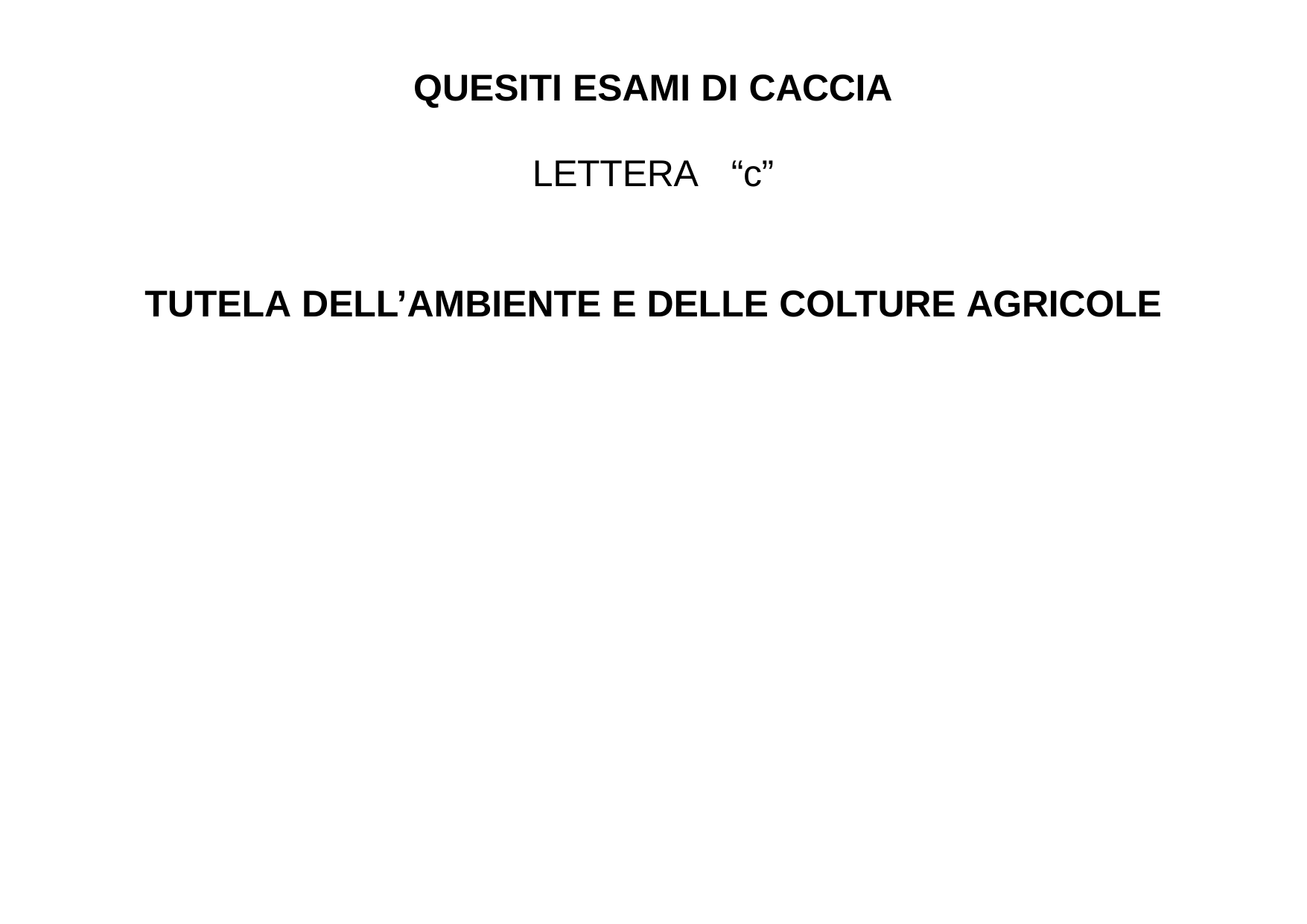

QUESITI ESAMI DI CACCIA
LETTERA	“c”

TUTELA DELL’AMBIENTE E DELLE COLTURE AGRICOLE